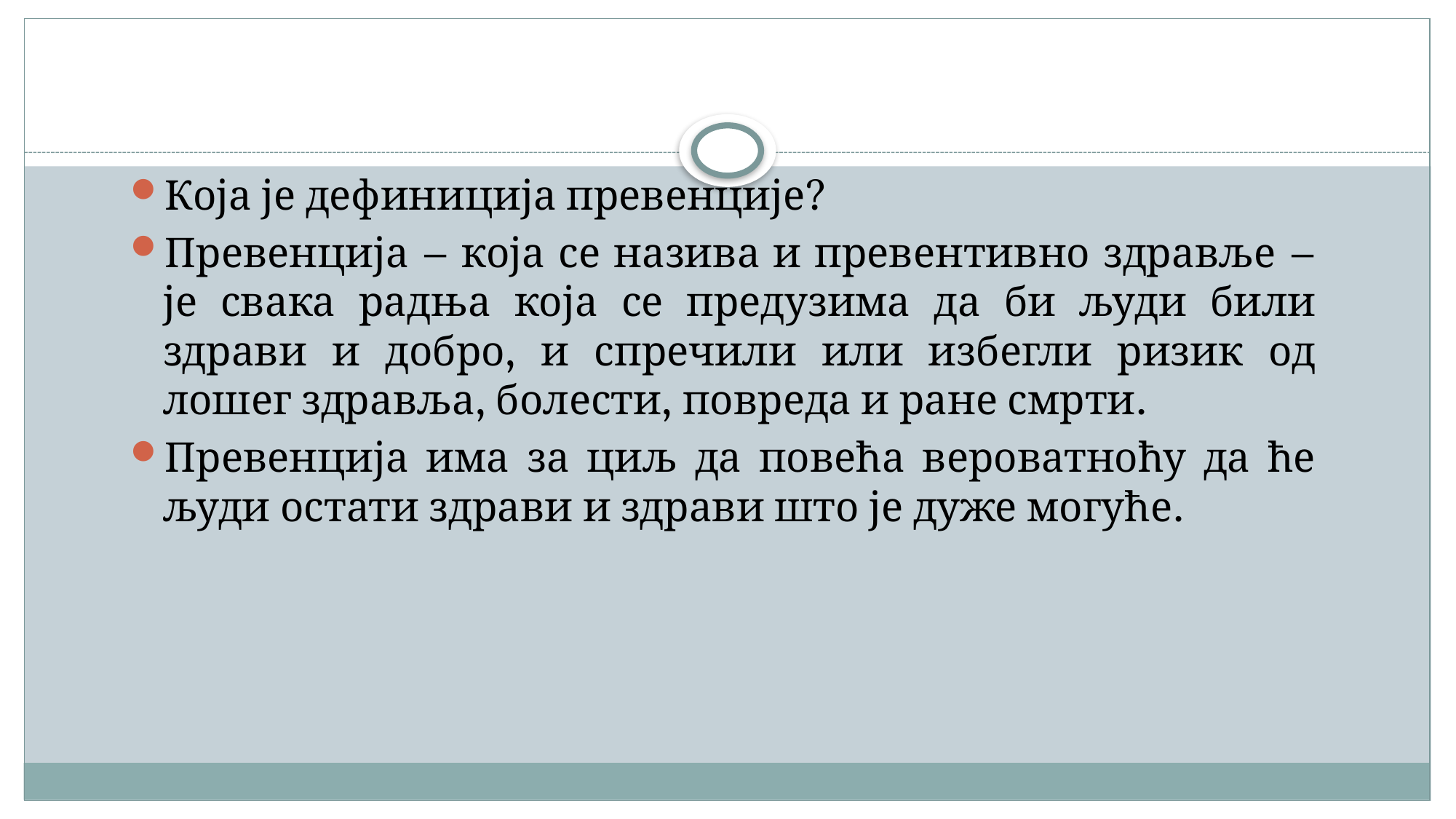

Која је дефиниција превенције?
Превенција – која се назива и превентивно здравље – је свака радња која се предузима да би људи били здрави и добро, и спречили или избегли ризик од лошег здравља, болести, повреда и ране смрти.
Превенција има за циљ да повећа вероватноћу да ће људи остати здрави и здрави што је дуже могуће.